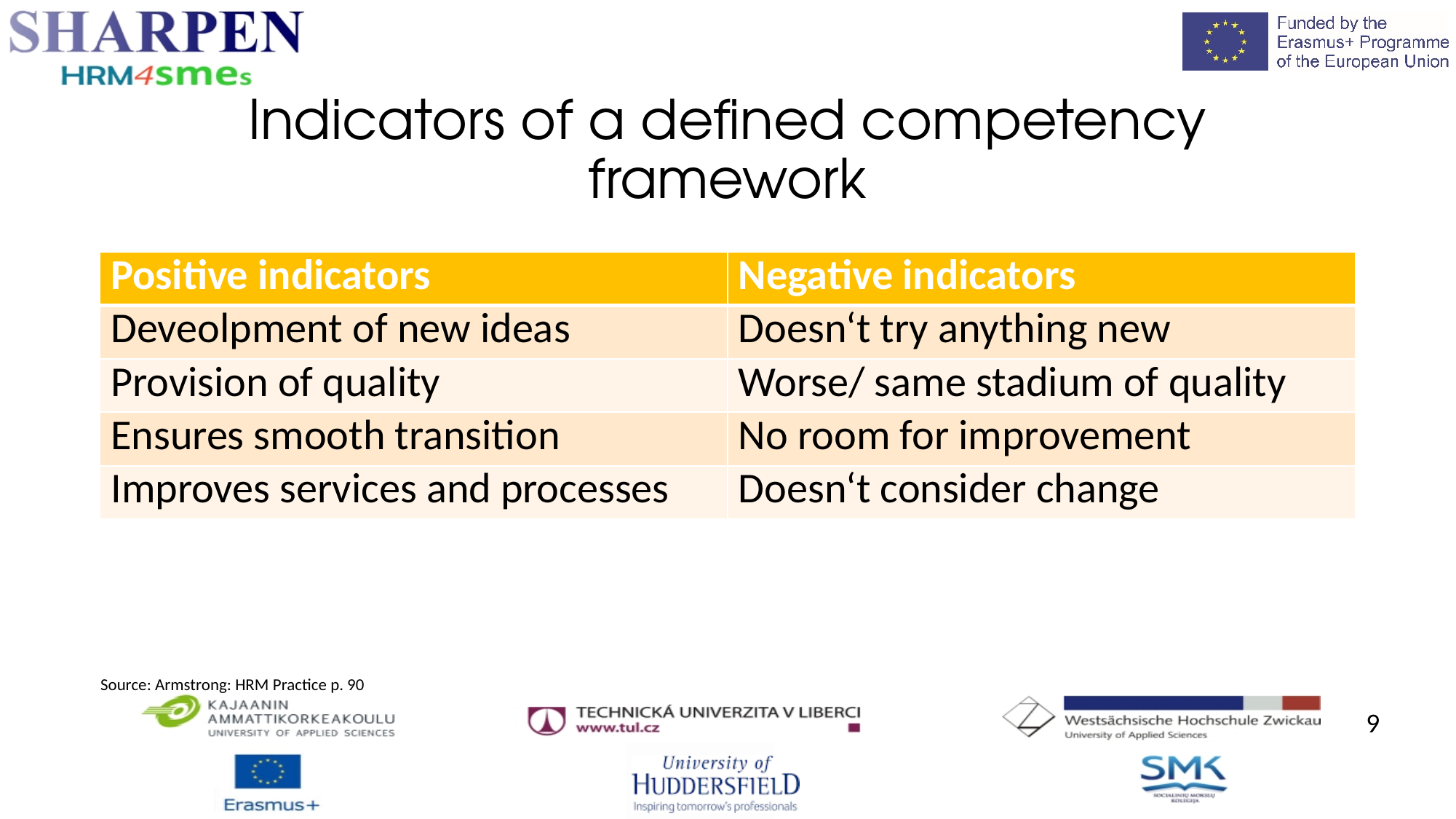

Indicators of a defined competency framework
| Positive indicators | Negative indicators |
| --- | --- |
| Deveolpment of new ideas | Doesn‘t try anything new |
| Provision of quality | Worse/ same stadium of quality |
| Ensures smooth transition | No room for improvement |
| Improves services and processes | Doesn‘t consider change |
Source: Armstrong: HRM Practice p. 90
9